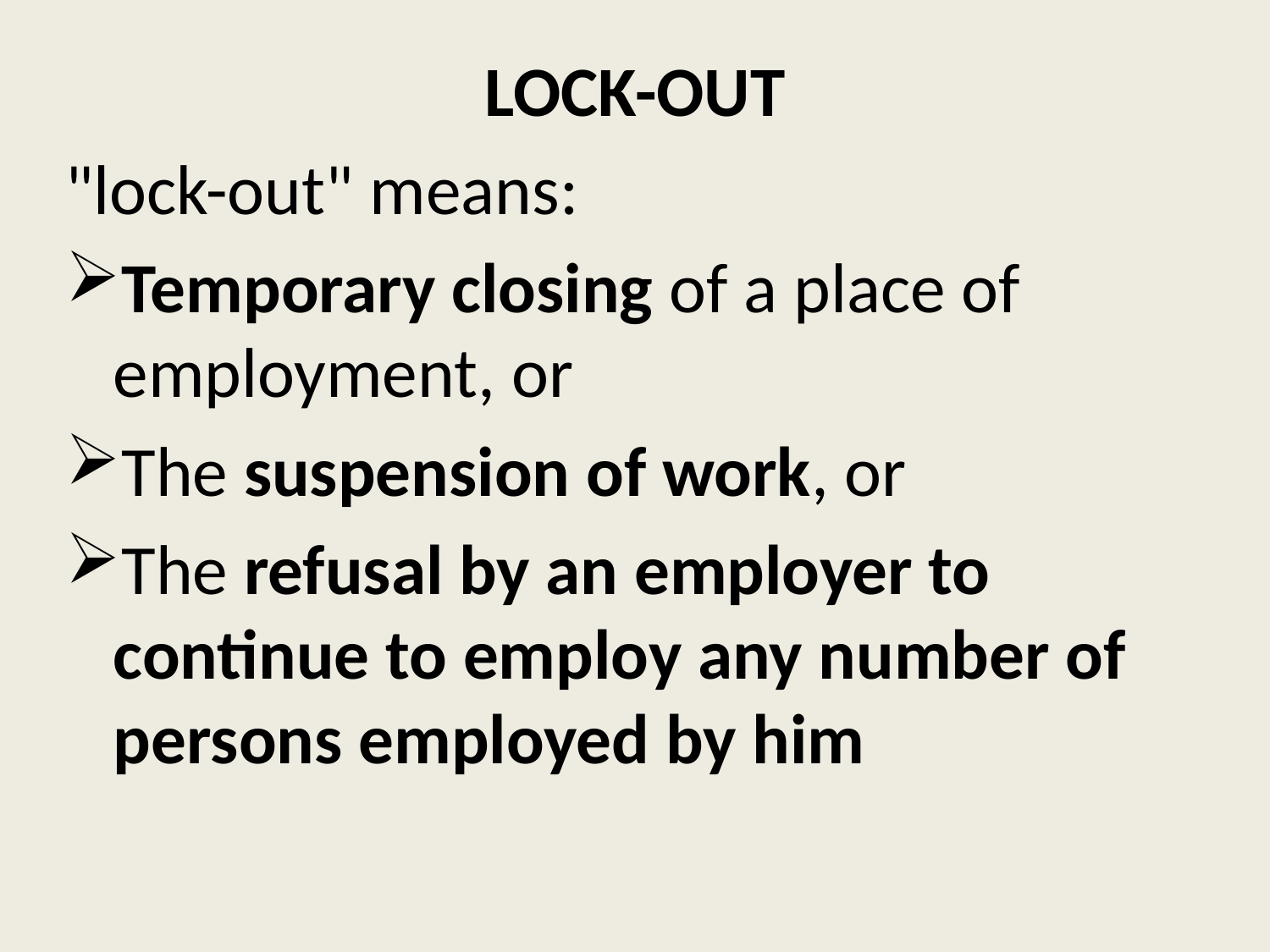

# LOCK-OUT
"lock-out" means:
Temporary closing of a place of employment, or
The suspension of work, or
The refusal by an employer to continue to employ any number of persons employed by him